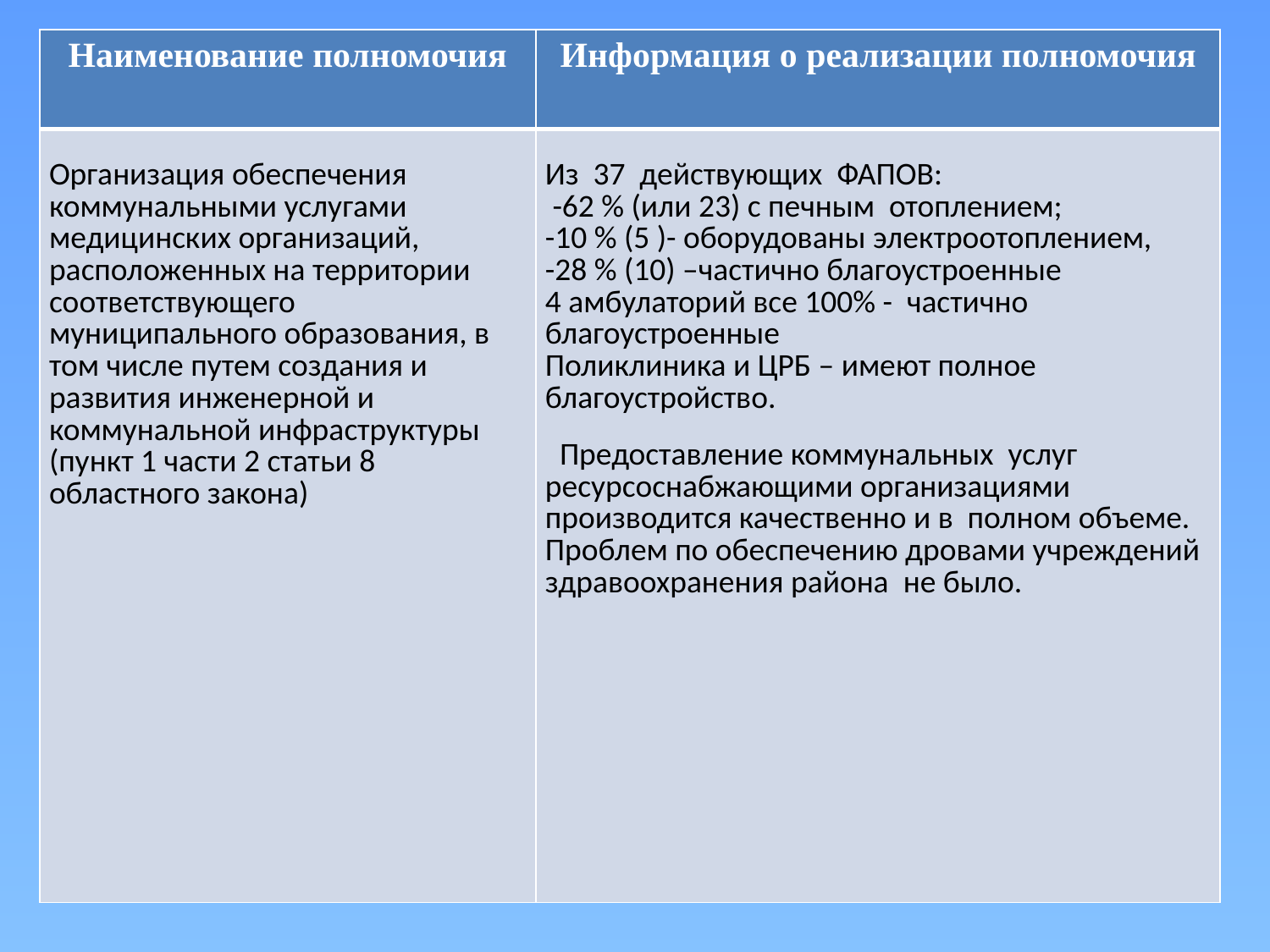

| Наименование полномочия | Информация о реализации полномочия |
| --- | --- |
| Организация обеспечения коммунальными услугами медицинских организаций, расположенных на территории соответствующего муниципального образования, в том числе путем создания и развития инженерной и коммунальной инфраструктуры (пункт 1 части 2 статьи 8 областного закона) | Из 37 действующих ФАПОВ: -62 % (или 23) с печным отоплением; -10 % (5 )- оборудованы электроотоплением, -28 % (10) –частично благоустроенные 4 амбулаторий все 100% - частично благоустроенные Поликлиника и ЦРБ – имеют полное благоустройство. Предоставление коммунальных услуг ресурсоснабжающими организациями производится качественно и в полном объеме. Проблем по обеспечению дровами учреждений здравоохранения района не было. |